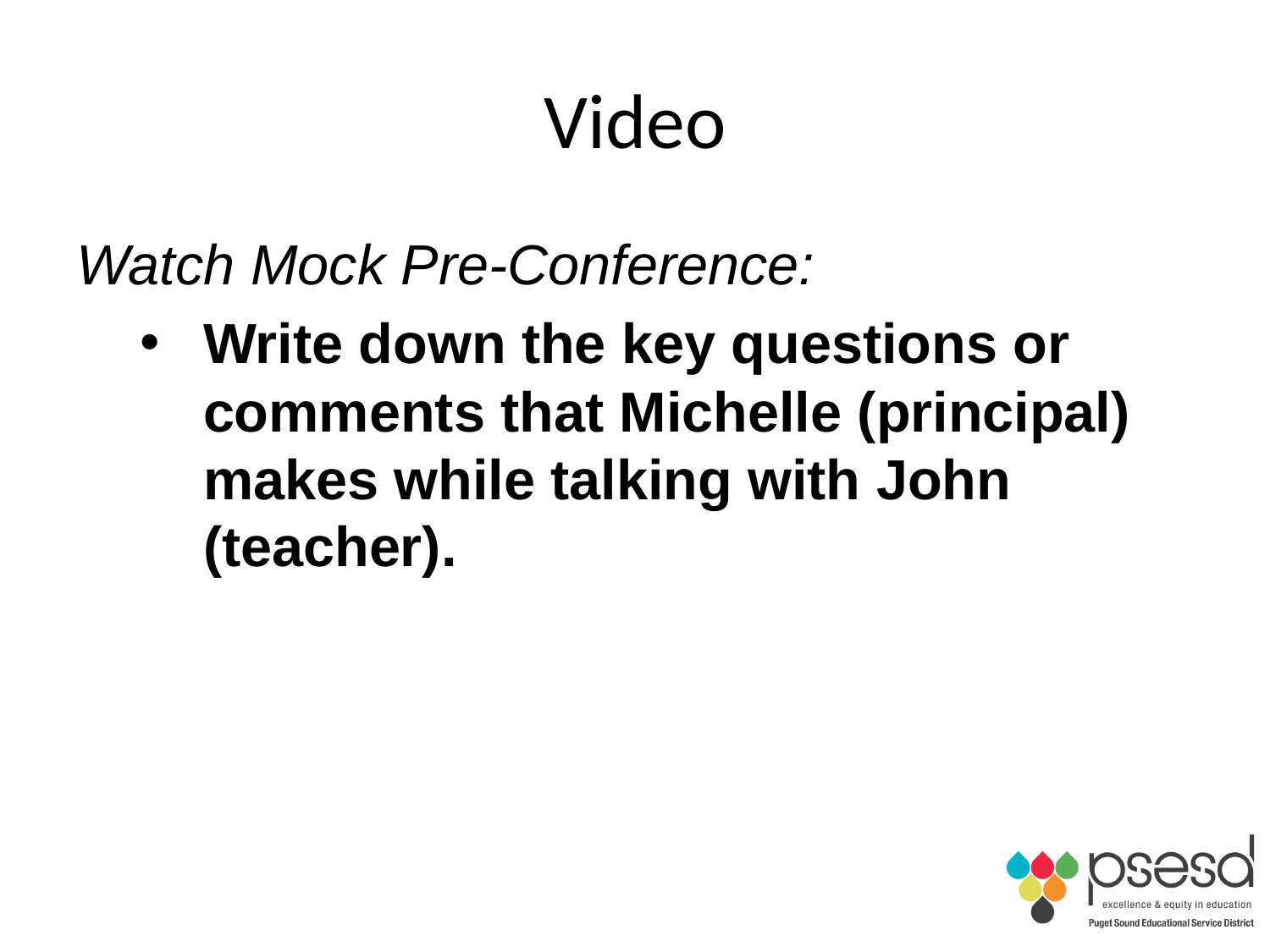

# Video
Watch Mock Pre-Conference:
Write down the key questions or comments that Michelle (principal) makes while talking with John (teacher).